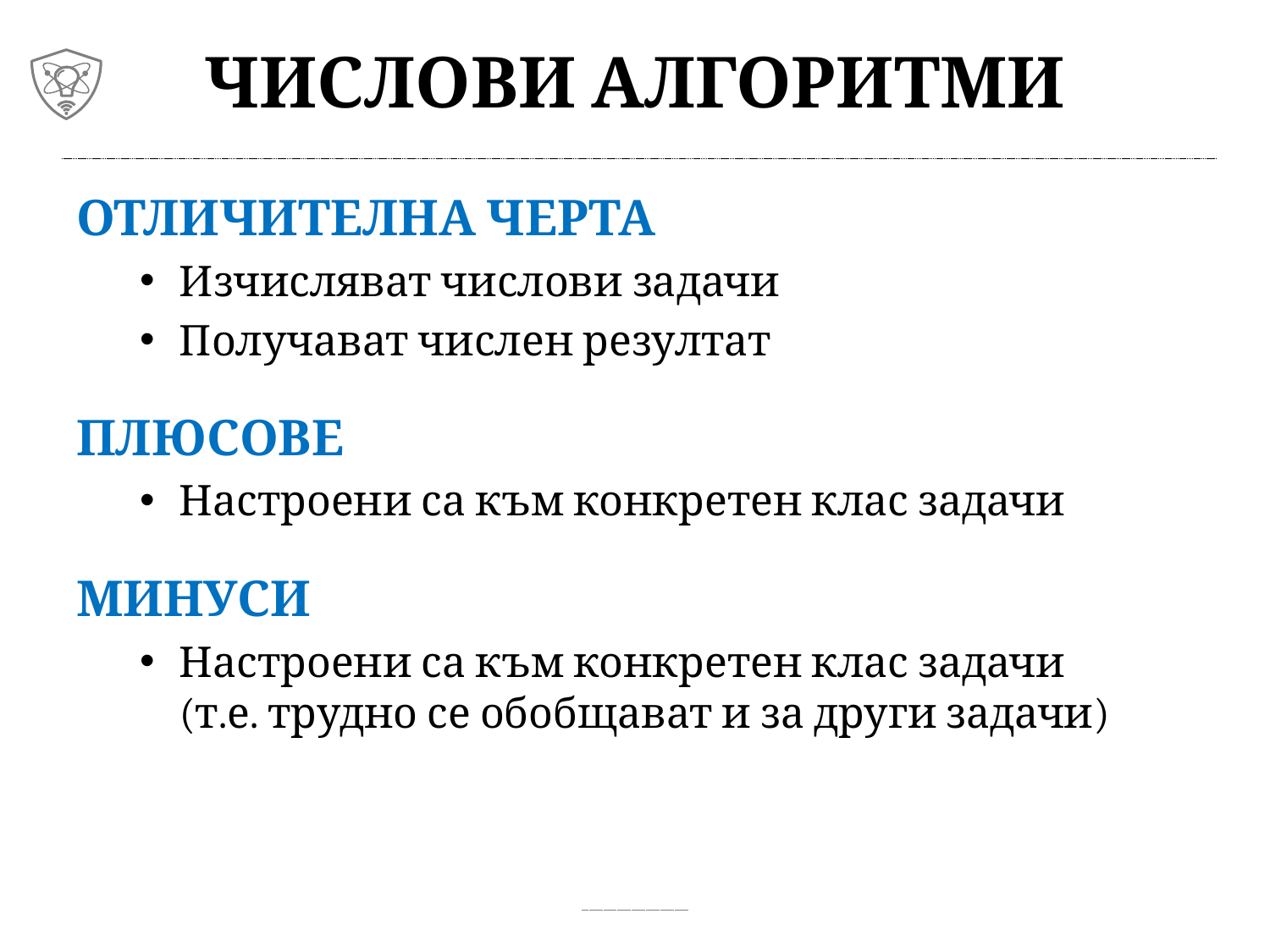

# Числови алгоритми
Отличителна черта
Изчисляват числови задачи
Получават числен резултат
Плюсове
Настроени са към конкретен клас задачи
Минуси
Настроени са към конкретен клас задачи
(т.е. трудно се обобщават и за други задачи)